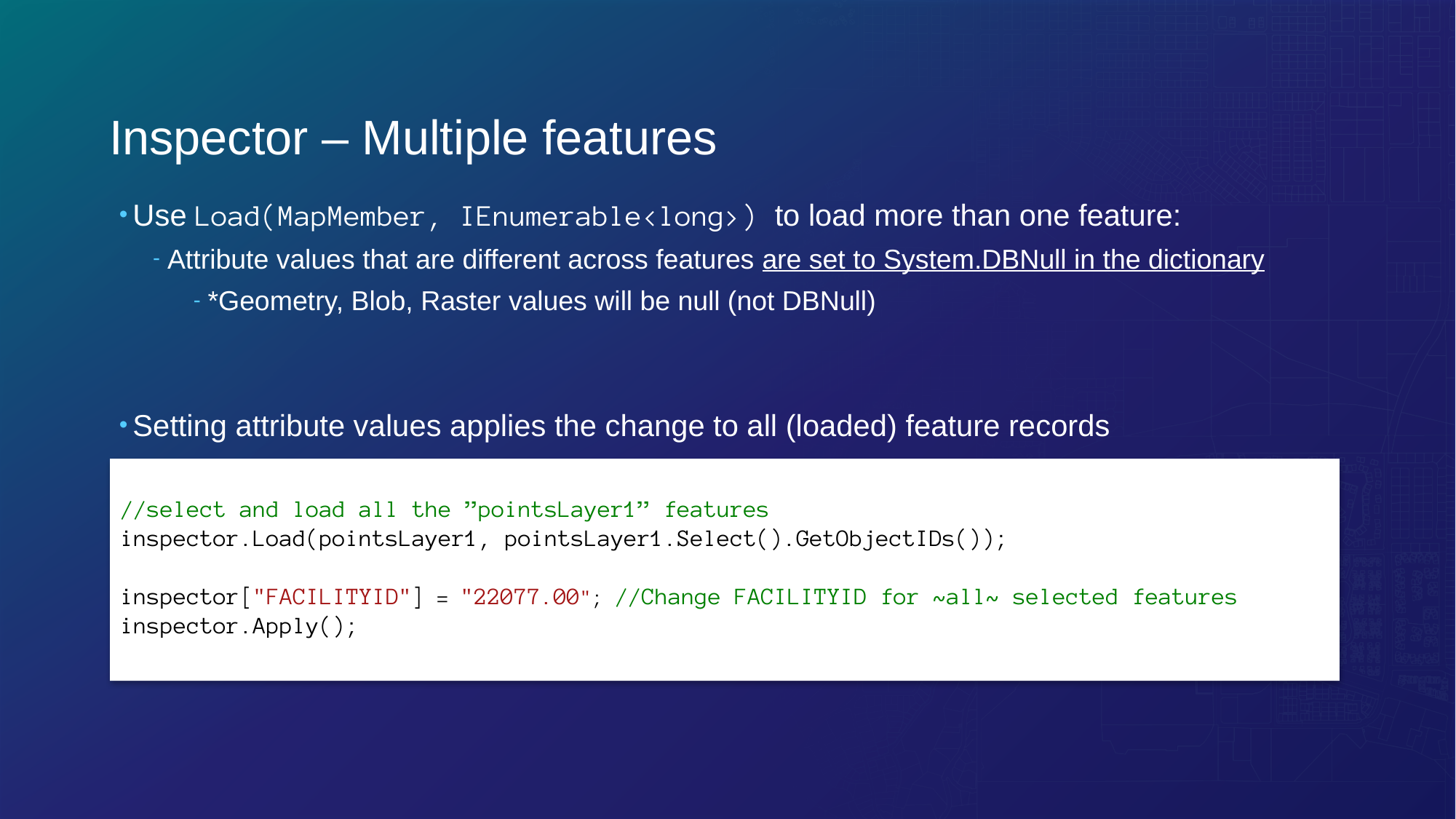

# Inspector – Multiple features
Use Load(MapMember, IEnumerable<long>) to load more than one feature:
Attribute values that are different across features are set to System.DBNull in the dictionary
*Geometry, Blob, Raster values will be null (not DBNull)

Setting attribute values applies the change to all (loaded) feature records

//select and load all the ”pointsLayer1” features
inspector.Load(pointsLayer1, pointsLayer1.Select().GetObjectIDs());

inspector["FACILITYID"] = "22077.00"; //Change FACILITYID for ~all~ selected features
inspector.Apply();